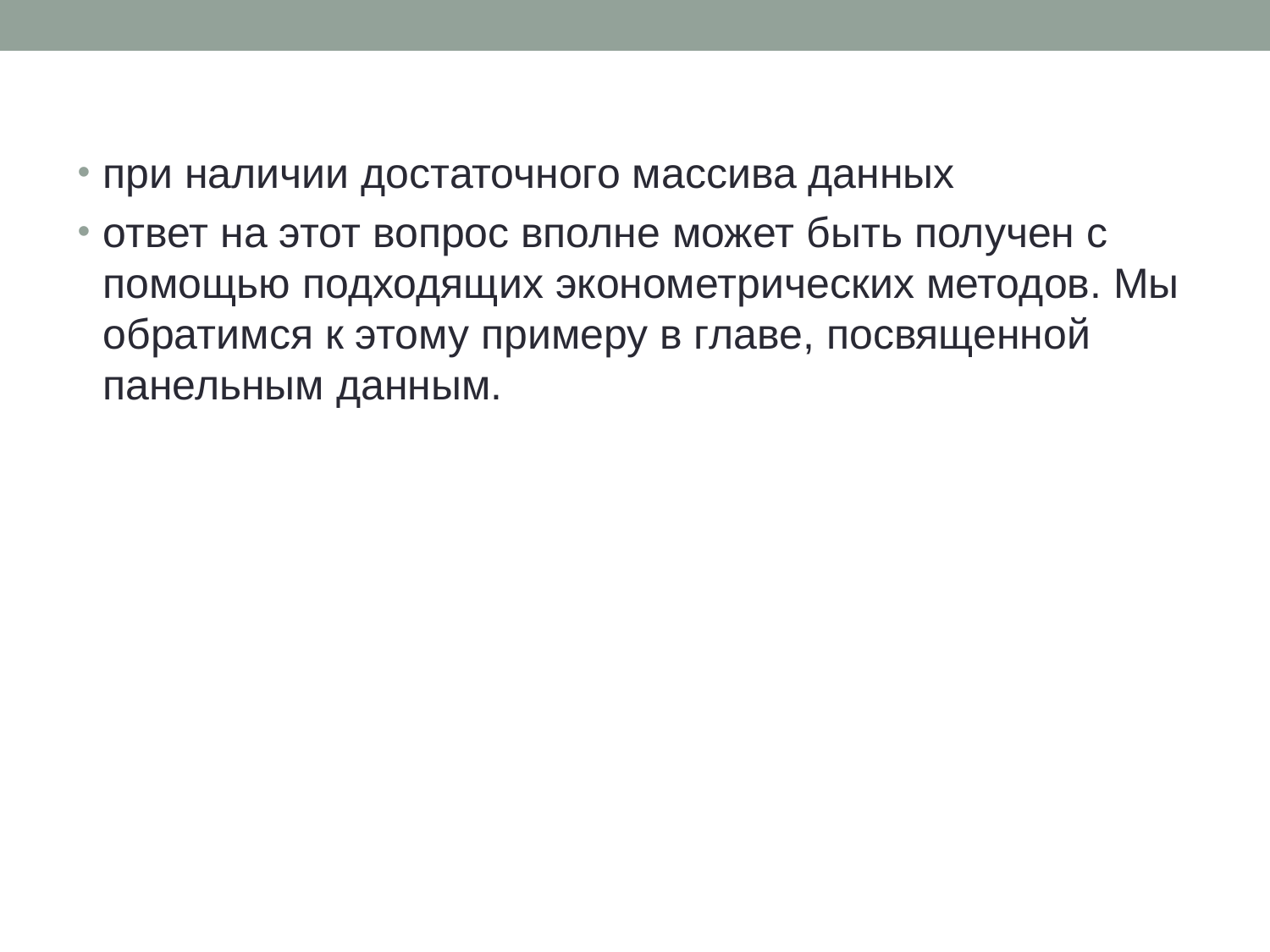

# при наличии достаточного массива данных
ответ на этот вопрос вполне может быть получен с помощью подходя­щих эконометрических методов. Мы обратимся к этому примеру в гла­ве, посвященной панельным данным.